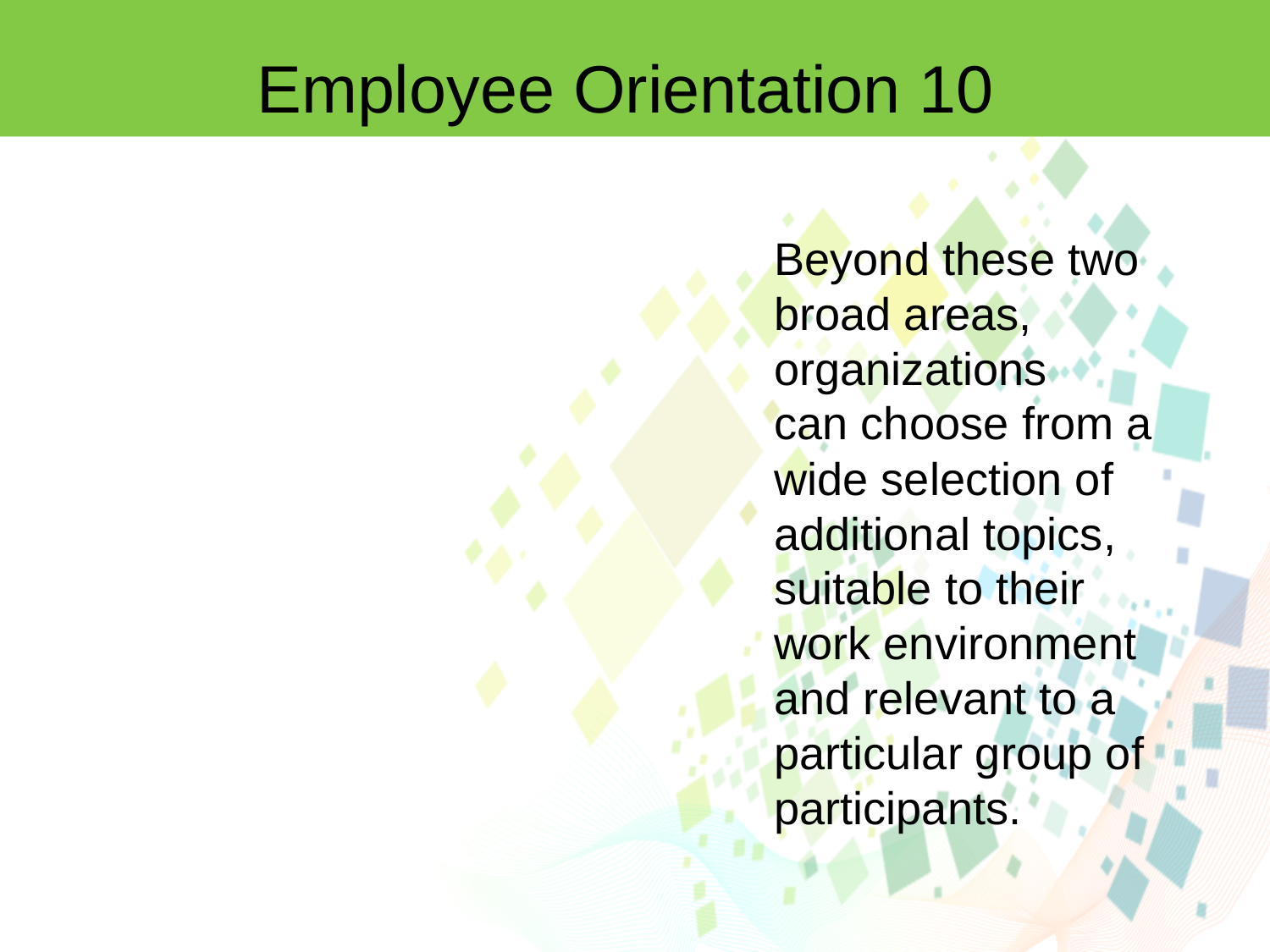

Employee Orientation 10
Beyond these two broad areas, organizations
can choose from a wide selection of additional topics, suitable to their work environment
and relevant to a particular group of participants.